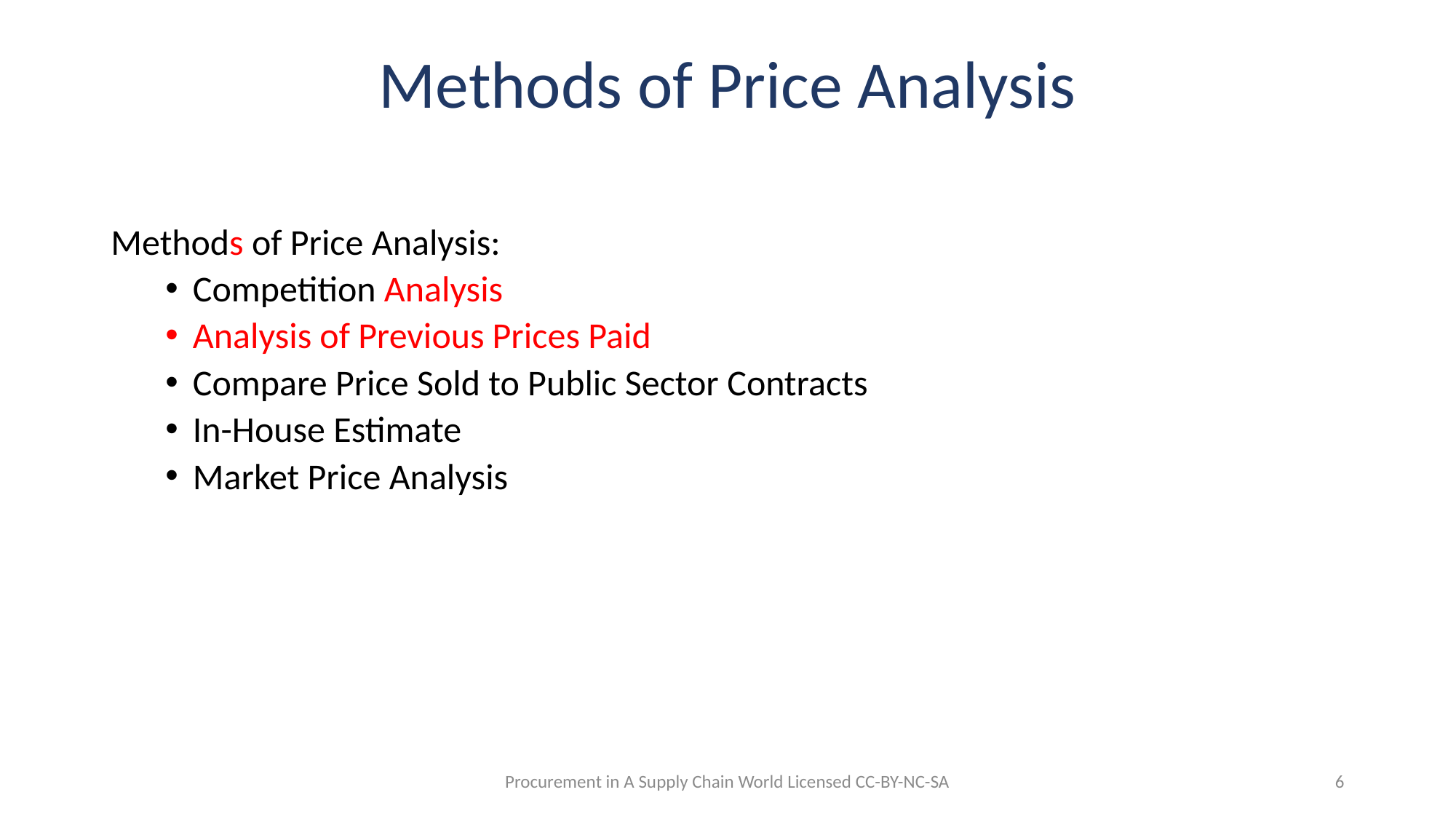

# Methods of Price Analysis

Methods of Price Analysis:
Competition Analysis
Analysis of Previous Prices Paid
Compare Price Sold to Public Sector Contracts
In-House Estimate
Market Price Analysis

Procurement in A Supply Chain World Licensed CC-BY-NC-SA
6